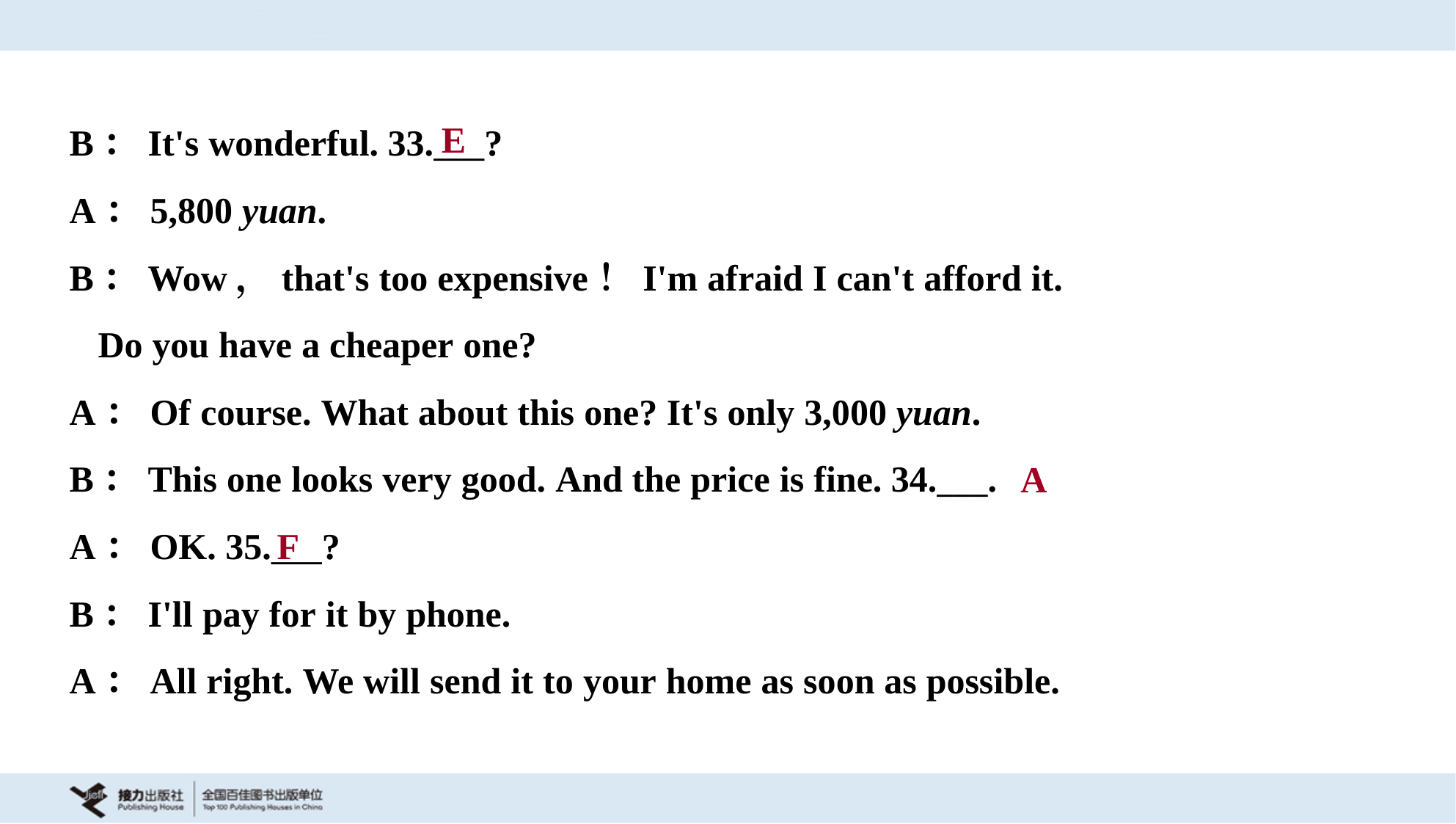

B：It's wonderful. 33.___?
A：5,800 yuan.
B：Wow，that's too expensive！I'm afraid I can't afford it.
   Do you have a cheaper one?
A：Of course. What about this one? It's only 3,000 yuan.
B：This one looks very good. And the price is fine. 34.___.
A：OK. 35.___?
B：I'll pay for it by phone.
A：All right. We will send it to your home as soon as possible.
E
A
F